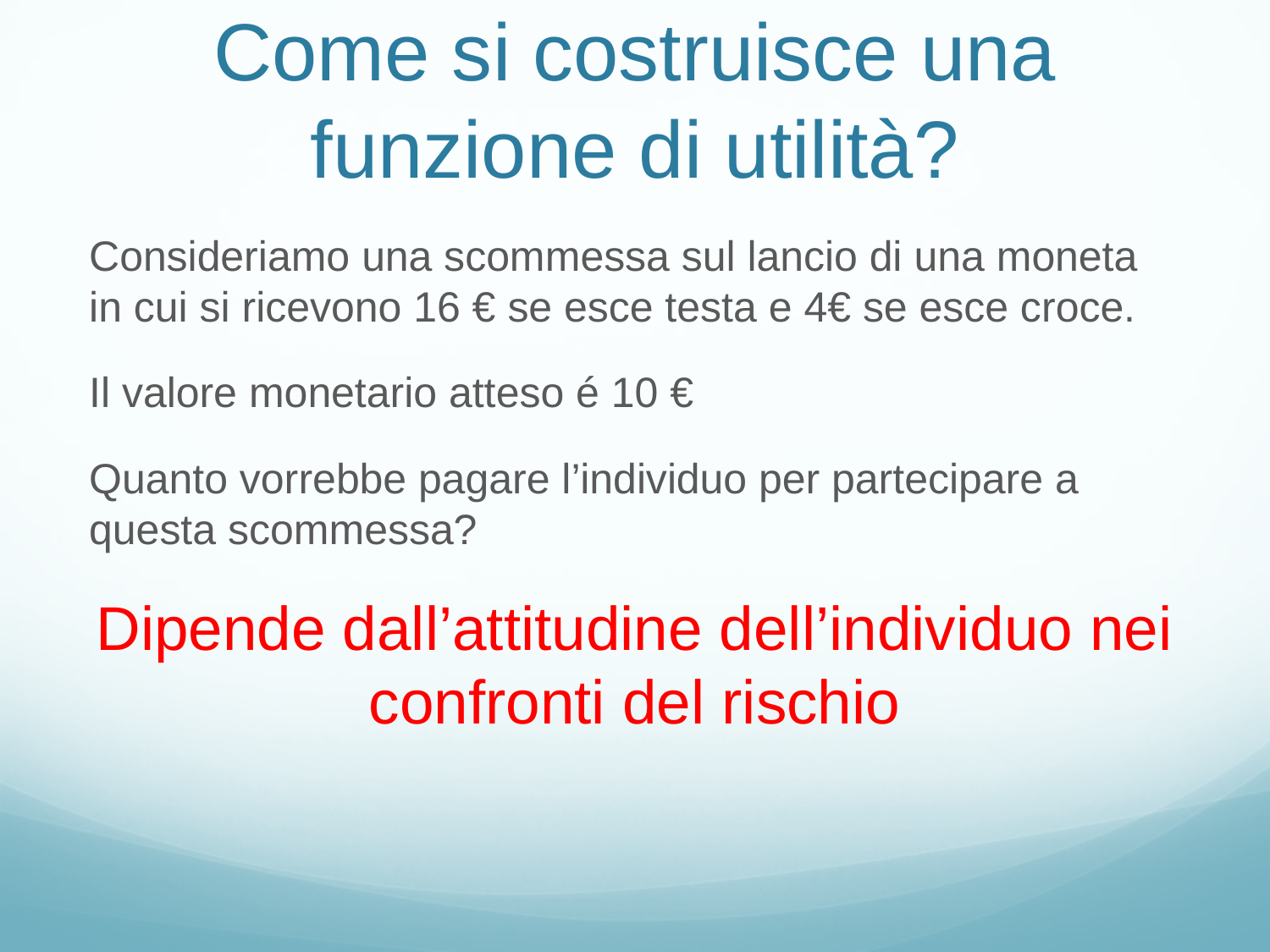

# Come si costruisce una funzione di utilità?
Consideriamo una scommessa sul lancio di una moneta in cui si ricevono 16 € se esce testa e 4€ se esce croce.
Il valore monetario atteso é 10 €
Quanto vorrebbe pagare l’individuo per partecipare a questa scommessa?
Dipende dall’attitudine dell’individuo nei confronti del rischio